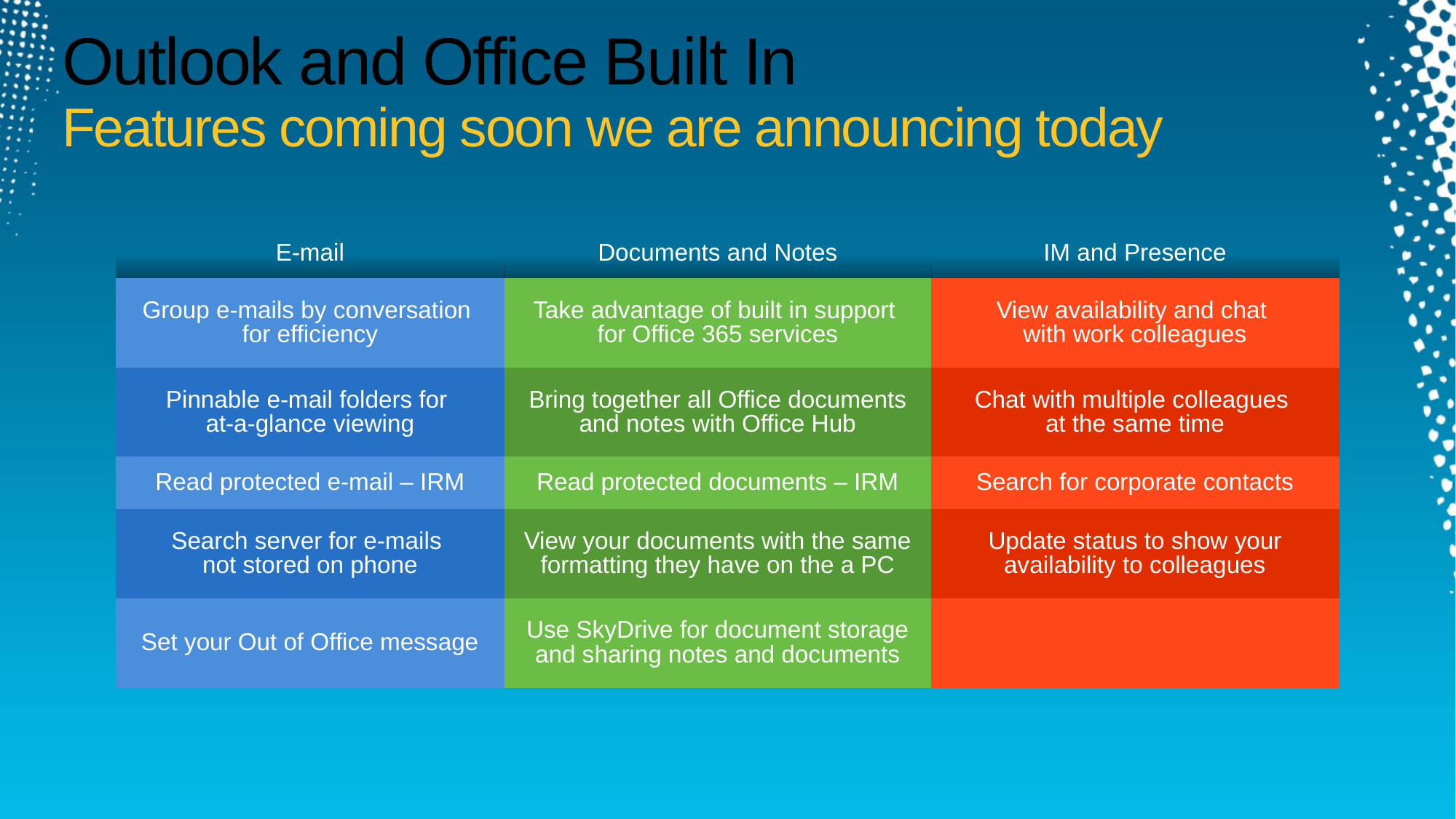

# Outlook and Office Built In Features coming soon we are announcing today
| E-mail | Documents and Notes | IM and Presence |
| --- | --- | --- |
| Group e-mails by conversation for efficiency | Take advantage of built in support for Office 365 services | View availability and chat with work colleagues |
| Pinnable e-mail folders for at-a-glance viewing | Bring together all Office documents and notes with Office Hub | Chat with multiple colleagues at the same time |
| Read protected e-mail – IRM | Read protected documents – IRM | Search for corporate contacts |
| Search server for e-mails not stored on phone | View your documents with the same formatting they have on the a PC | Update status to show your availability to colleagues |
| Set your Out of Office message | Use SkyDrive for document storage and sharing notes and documents |  |